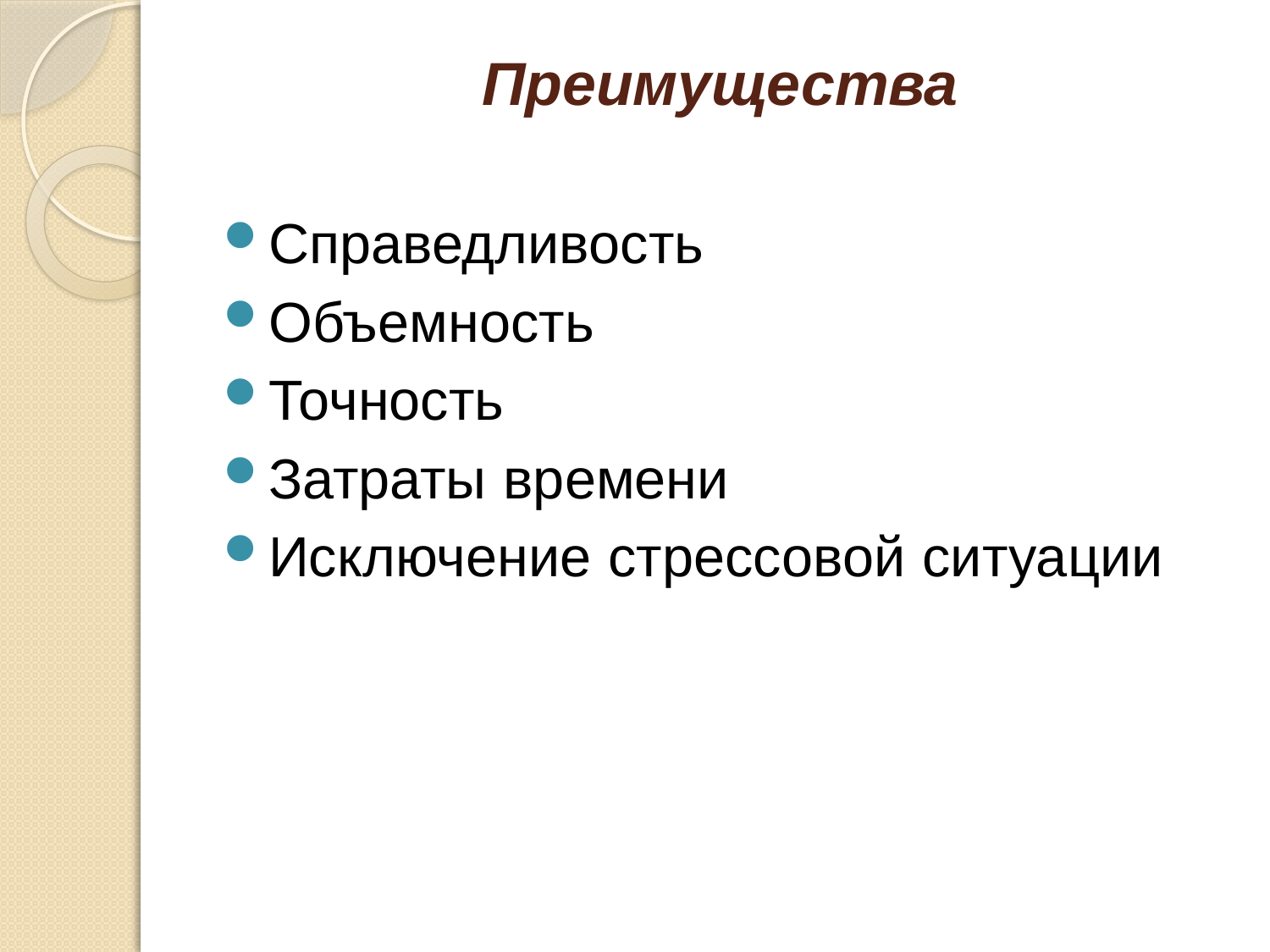

# Преимущества
Справедливость
Объемность
Точность
Затраты времени
Исключение стрессовой ситуации